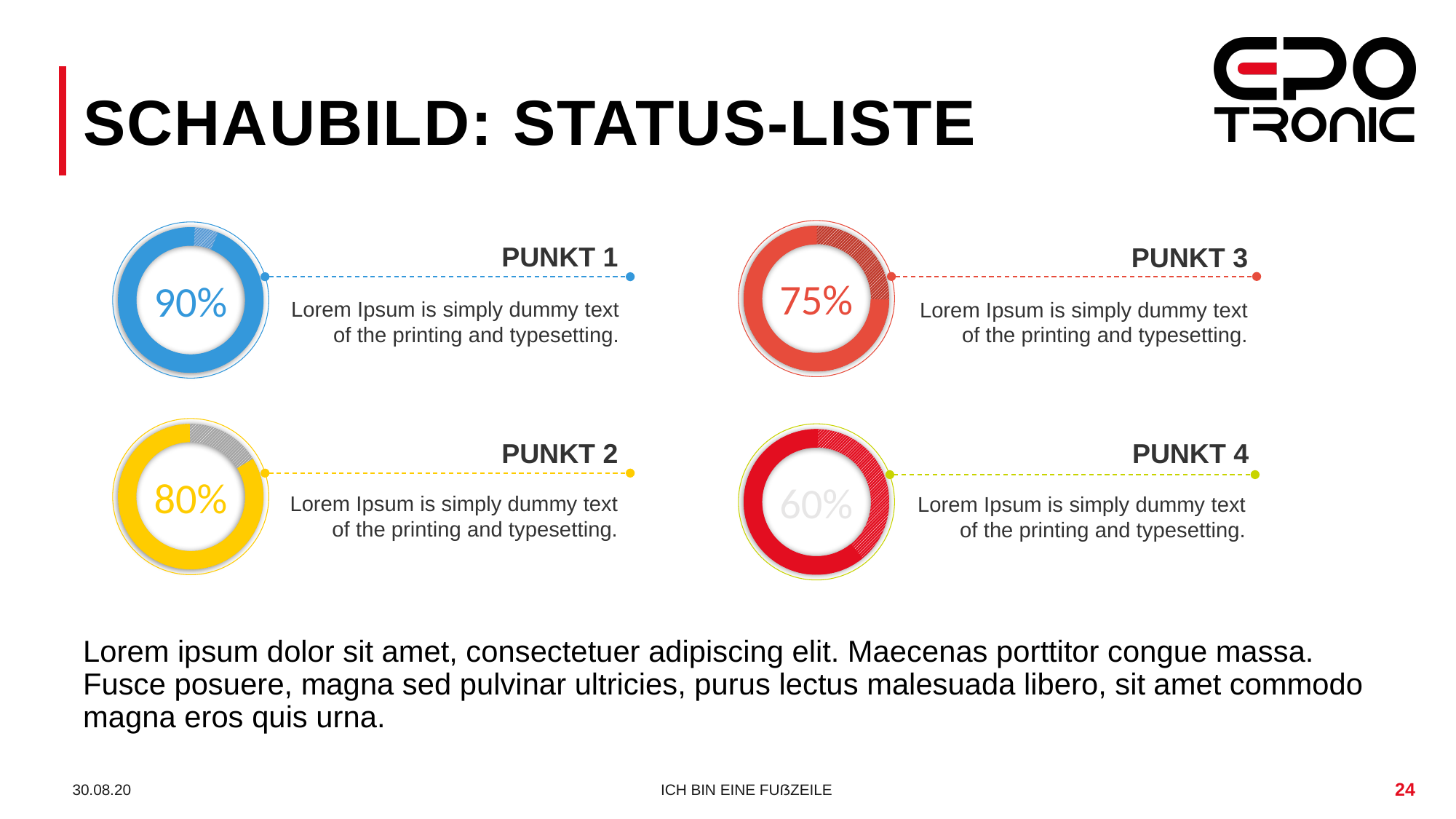

# Schaubild: Status-Liste

75%

90%
PUNKT 1
PUNKT 3
Lorem Ipsum is simply dummy text of the printing and typesetting.
Lorem Ipsum is simply dummy text of the printing and typesetting.

80%

60%
PUNKT 2
PUNKT 4
Lorem Ipsum is simply dummy text of the printing and typesetting.
Lorem Ipsum is simply dummy text of the printing and typesetting.
Lorem ipsum dolor sit amet, consectetuer adipiscing elit. Maecenas porttitor congue massa. Fusce posuere, magna sed pulvinar ultricies, purus lectus malesuada libero, sit amet commodo magna eros quis urna.

30.08.20
Ich bin eine Fußzeile
24